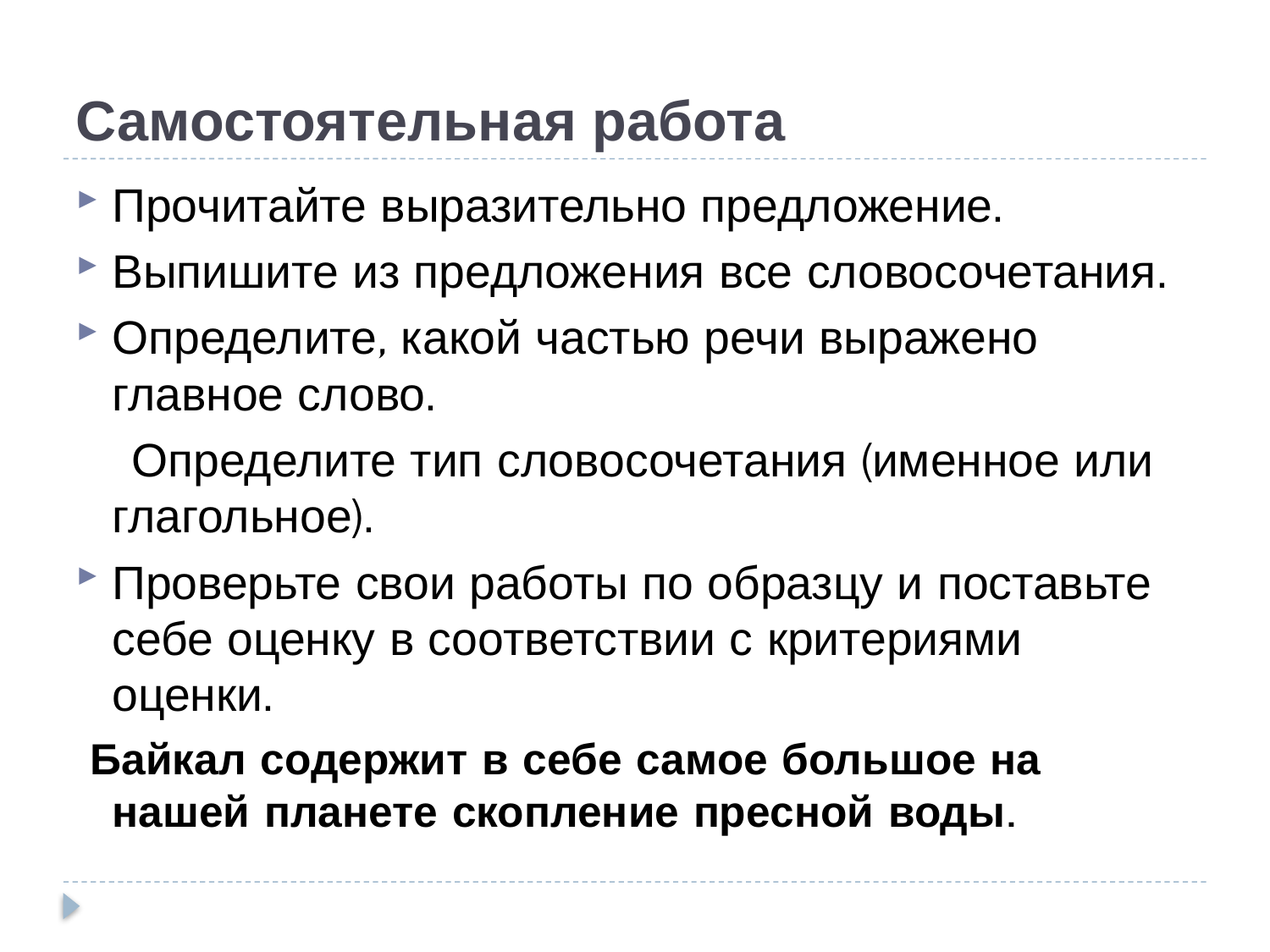

# Самостоятельная работа
Прочитайте выразительно предложение.
Выпишите из предложения все словосочетания.
Определите, какой частью речи выражено главное слово.
    Определите тип словосочетания (именное или глагольное).
Проверьте свои работы по образцу и поставьте себе оценку в соответствии с критериями оценки.
 Байкал содержит в себе самое большое на нашей планете скопление пресной воды.